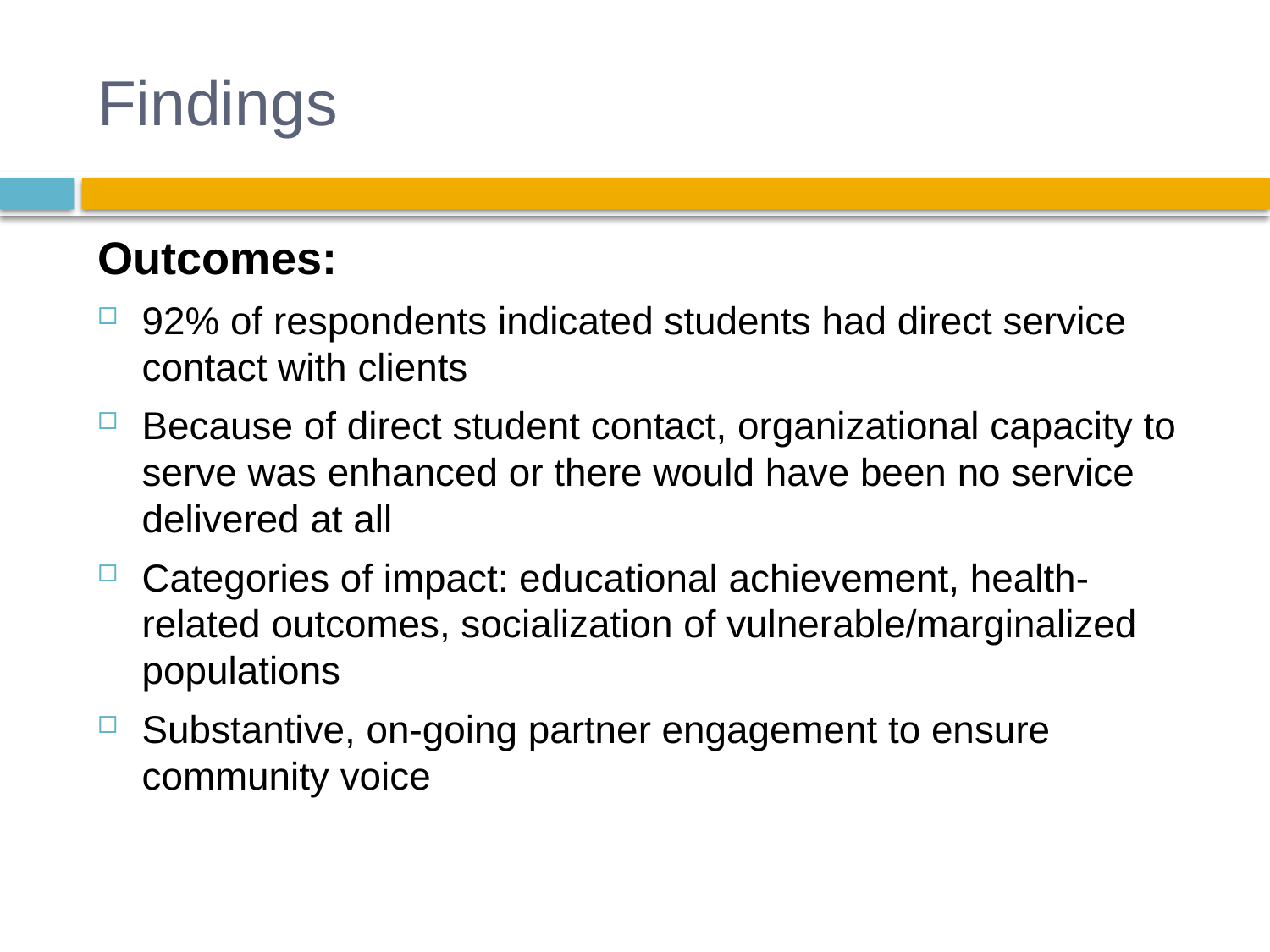

# Findings
Outcomes:
92% of respondents indicated students had direct service contact with clients
Because of direct student contact, organizational capacity to serve was enhanced or there would have been no service delivered at all
Categories of impact: educational achievement, health-related outcomes, socialization of vulnerable/marginalized populations
Substantive, on-going partner engagement to ensure community voice